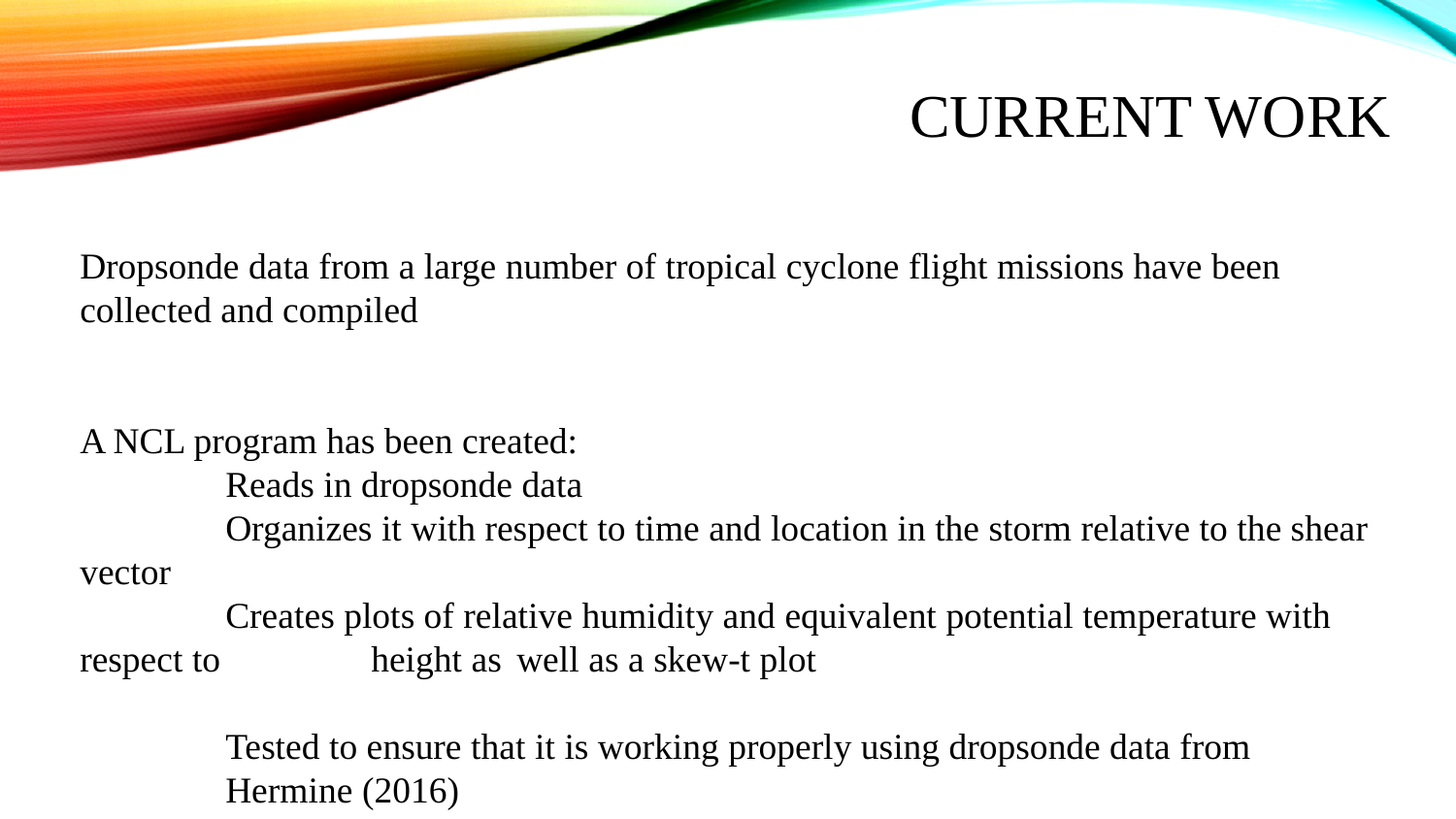

# Current Work
Dropsonde data from a large number of tropical cyclone flight missions have been collected and compiled

A NCL program has been created:
	Reads in dropsonde data
	Organizes it with respect to time and location in the storm relative to the shear vector
	Creates plots of relative humidity and equivalent potential temperature with respect to 	height as 	well as a skew-t plot

	Tested to ensure that it is working properly using dropsonde data from
	Hermine (2016)